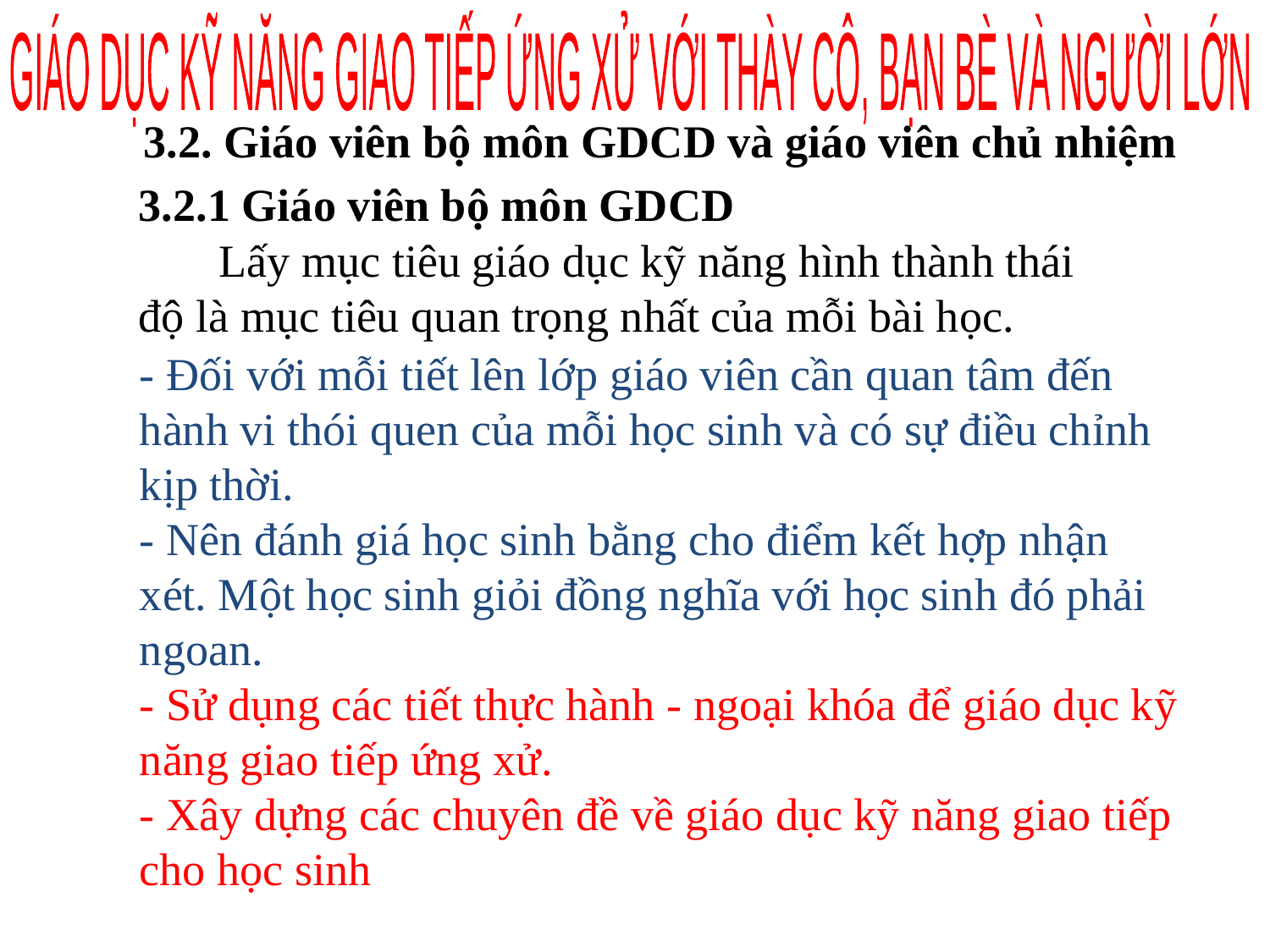

GIÁO DỤC KỸ NĂNG GIAO TIẾP ỨNG XỬ VỚI THÀY CÔ, BẠN BÈ VÀ NGƯỜI LỚN
3.2. Giáo viên bộ môn GDCD và giáo viên chủ nhiệm
3.2.1 Giáo viên bộ môn GDCD
       Lấy mục tiêu giáo dục kỹ năng hình thành thái độ là mục tiêu quan trọng nhất của mỗi bài học.
- Đối với mỗi tiết lên lớp giáo viên cần quan tâm đến hành vi thói quen của mỗi học sinh và có sự điều chỉnh kịp thời.
- Nên đánh giá học sinh bằng cho điểm kết hợp nhận xét. Một học sinh giỏi đồng nghĩa với học sinh đó phải ngoan.
- Sử dụng các tiết thực hành - ngoại khóa để giáo dục kỹ năng giao tiếp ứng xử.
- Xây dựng các chuyên đề về giáo dục kỹ năng giao tiếp cho học sinh